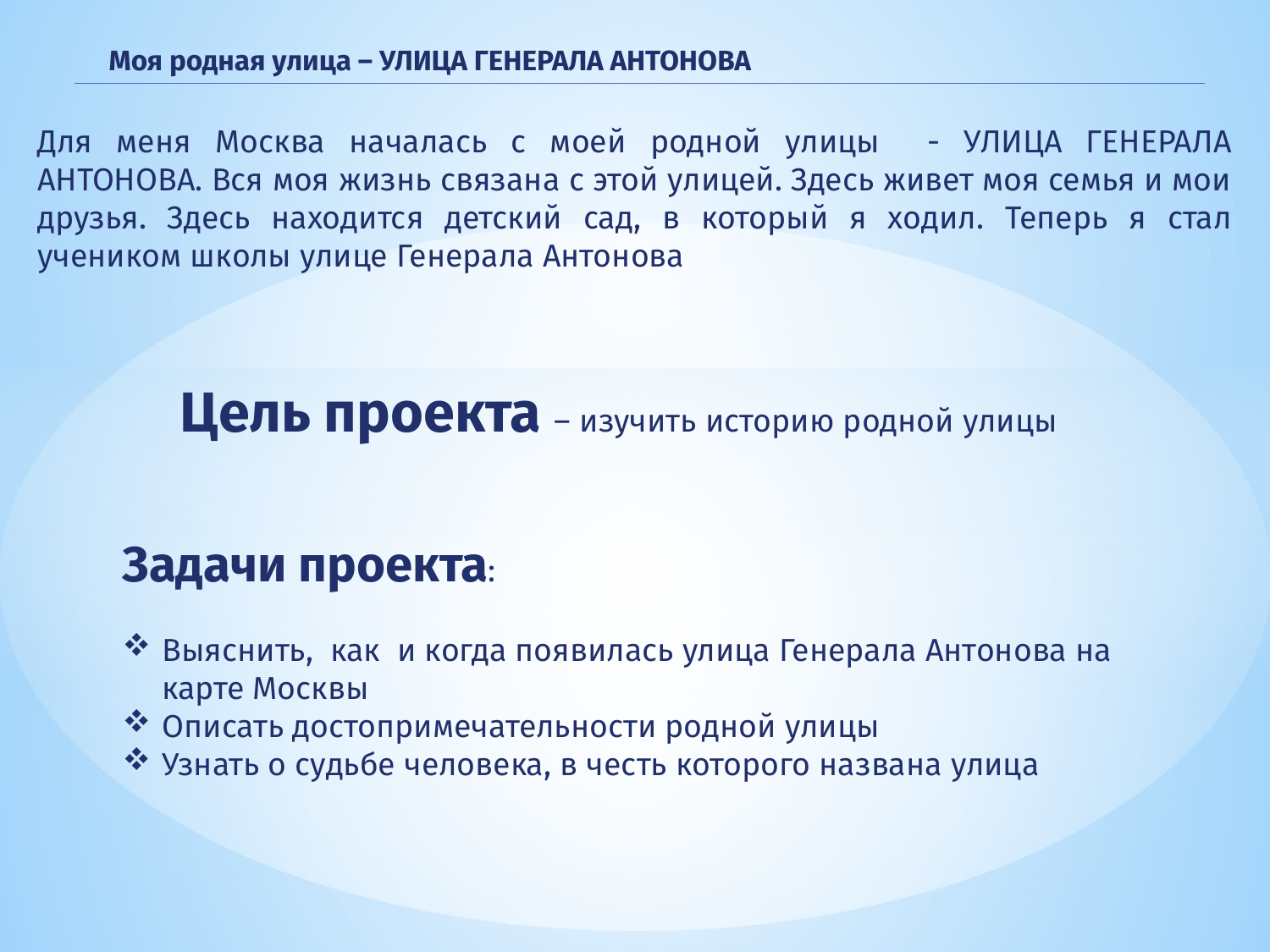

Моя родная улица – УЛИЦА ГЕНЕРАЛА АНТОНОВА
Для меня Москва началась с моей родной улицы  - УЛИЦА ГЕНЕРАЛА АНТОНОВА. Вся моя жизнь связана с этой улицей. Здесь живет моя семья и мои друзья. Здесь находится детский сад, в который я ходил. Теперь я стал учеником школы улице Генерала Антонова
Цель проекта – изучить историю родной улицы
Задачи проекта:

Выяснить,  как  и когда появилась улица Генерала Антонова на карте Москвы
Описать достопримечательности родной улицы
Узнать о судьбе человека, в честь которого названа улица